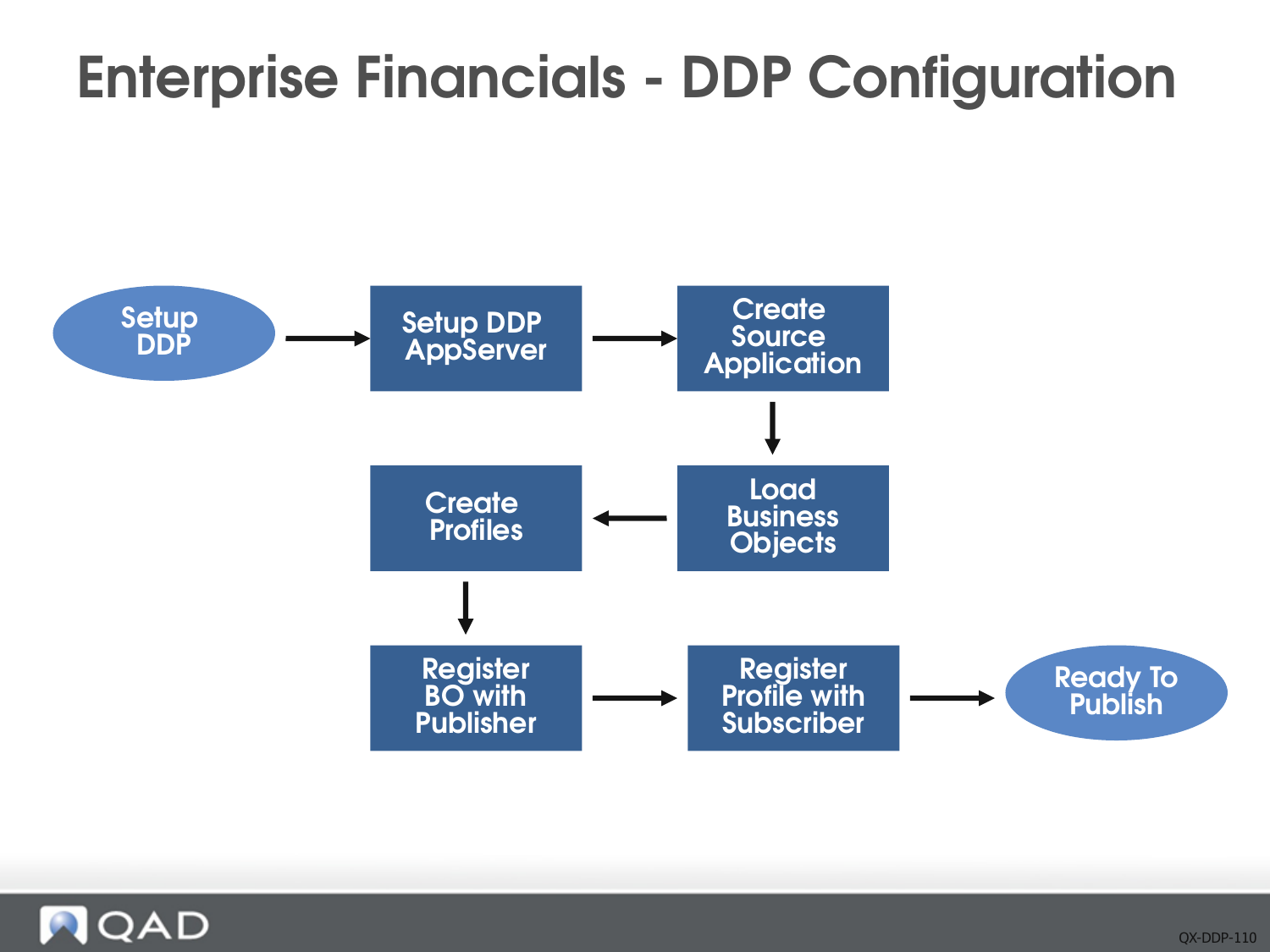

# Enterprise Financials - DDP Configuration
Setup
DDP
Setup DDP
AppServer
Create
Source
Application

Create
Profiles
Load
Business
Objects

Register
BO with
Publisher
Register
Profile with
Subscriber
Ready To
Publish

QX-DDP-110